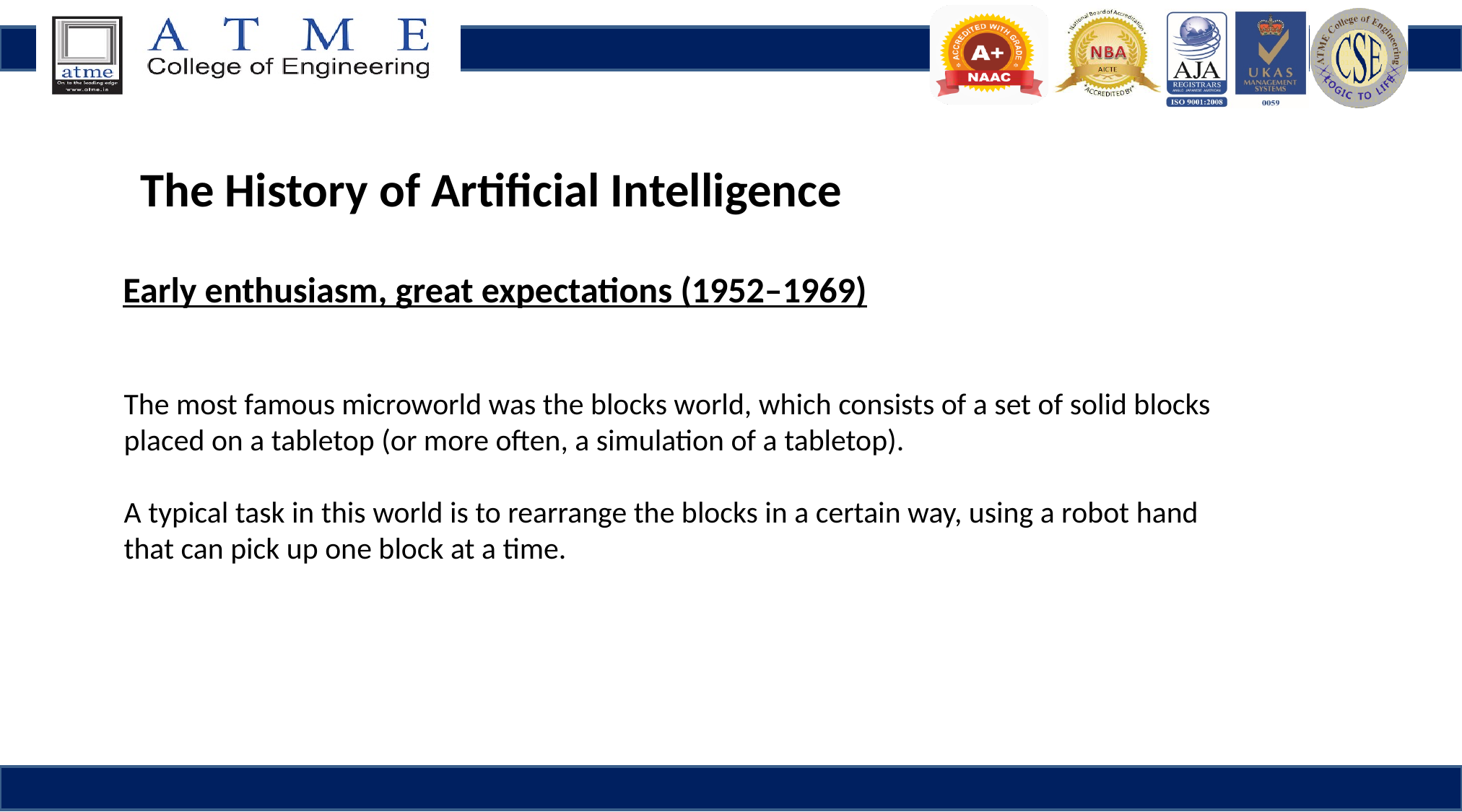

The History of Artificial Intelligence
Early enthusiasm, great expectations (1952–1969)
The most famous microworld was the blocks world, which consists of a set of solid blocks
placed on a tabletop (or more often, a simulation of a tabletop).

A typical task in this world is to rearrange the blocks in a certain way, using a robot hand
that can pick up one block at a time.